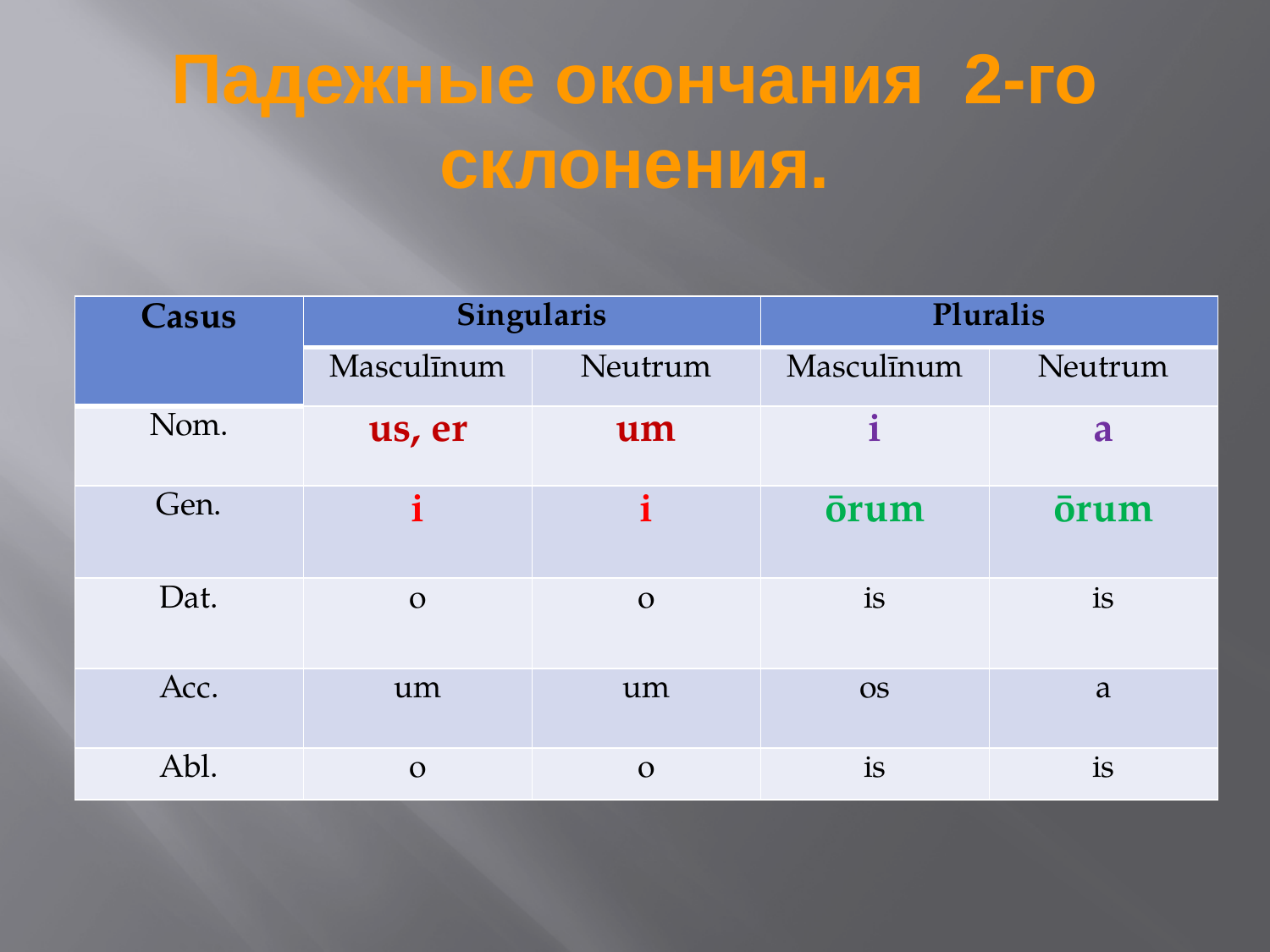

# Падежные окончания  2-го склонения.
| Casus | Singularis |  | Pluralis |  |
| --- | --- | --- | --- | --- |
|  | Masculīnum | Neutrum | Masculīnum | Neutrum |
| Nom. | us, er | um | i | a |
| Gen. | i | i | ōrum | ōrum |
| Dat. | o | o | is | is |
| Acc. | um | um | os | a |
| Abl. | o | o | is | is |